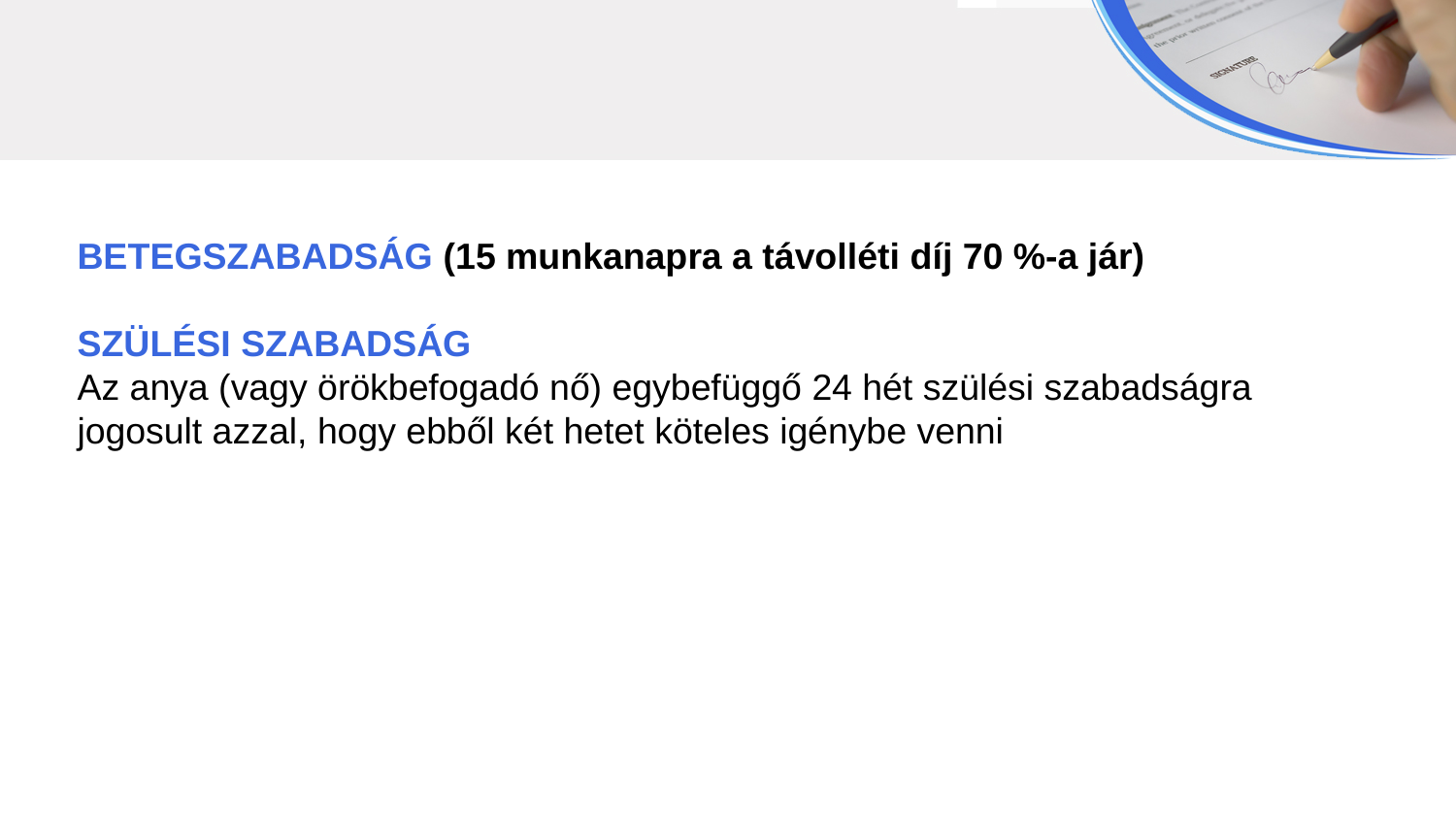

BETEGSZABADSÁG (15 munkanapra a távolléti díj 70 %-a jár)

SZÜLÉSI SZABADSÁG
Az anya (vagy örökbefogadó nő) egybefüggő 24 hét szülési szabadságra jogosult azzal, hogy ebből két hetet köteles igénybe venni